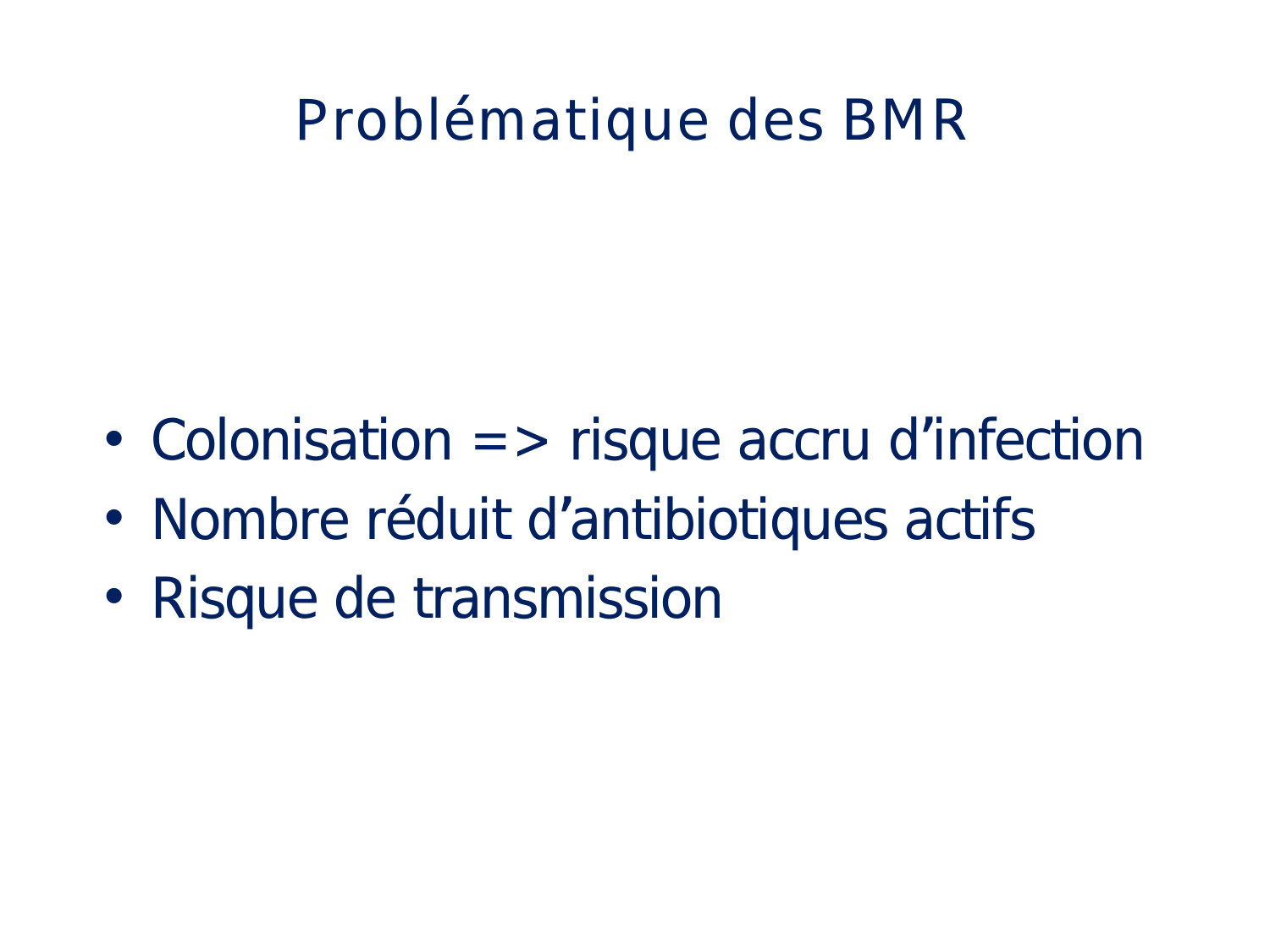

# Problématique des BMR

Colonisation => risque accru d’infection
Nombre réduit d’antibiotiques actifs
Risque de transmission